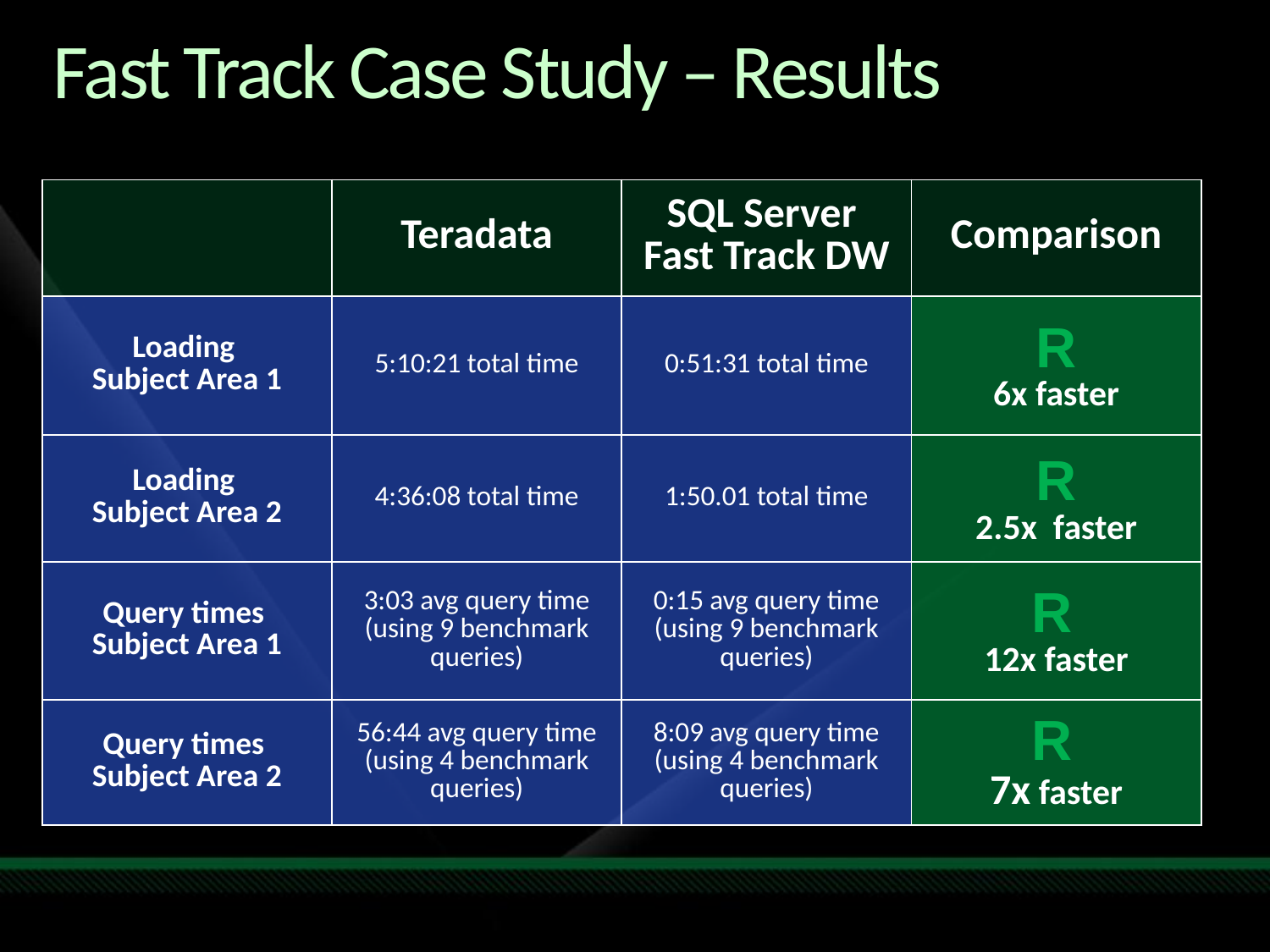

# Fast Track Case Study – Results
|  | Teradata | SQL Server Fast Track DW | Comparison |
| --- | --- | --- | --- |
| Loading Subject Area 1 | 5:10:21 total time | 0:51:31 total time | R 6x faster |
| Loading Subject Area 2 | 4:36:08 total time | 1:50.01 total time | R 2.5x faster |
| Query times Subject Area 1 | 3:03 avg query time (using 9 benchmark queries) | 0:15 avg query time (using 9 benchmark queries) | R 12x faster |
| Query times Subject Area 2 | 56:44 avg query time (using 4 benchmark queries) | 8:09 avg query time (using 4 benchmark queries) | R 7x faster |